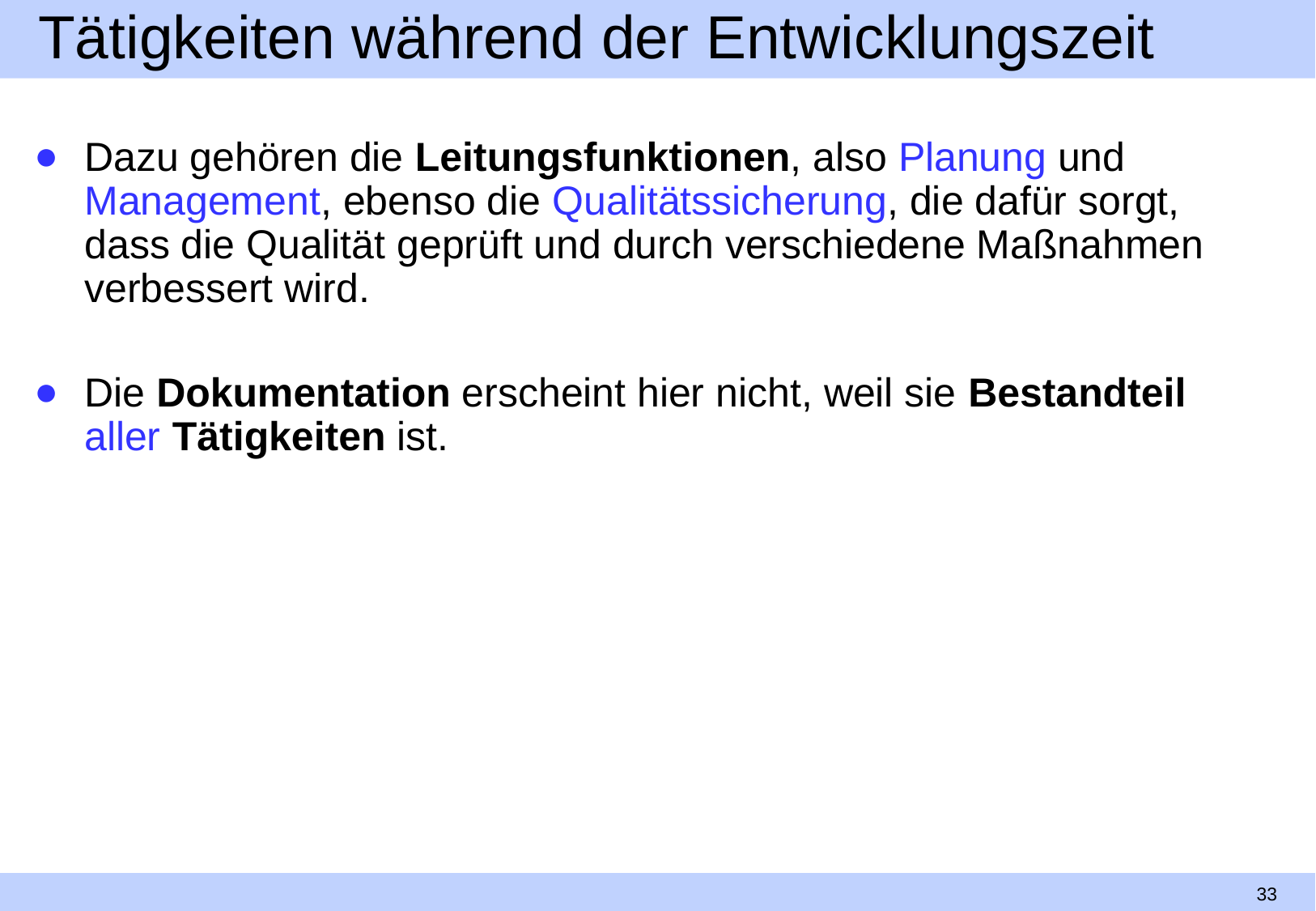

# Tätigkeiten während der Entwicklungszeit
Dazu gehören die Leitungsfunktionen, also Planung und Management, ebenso die Qualitätssicherung, die dafür sorgt, dass die Qualität geprüft und durch verschiedene Maßnahmen verbessert wird.
Die Dokumentation erscheint hier nicht, weil sie Bestandteil aller Tätigkeiten ist.

33